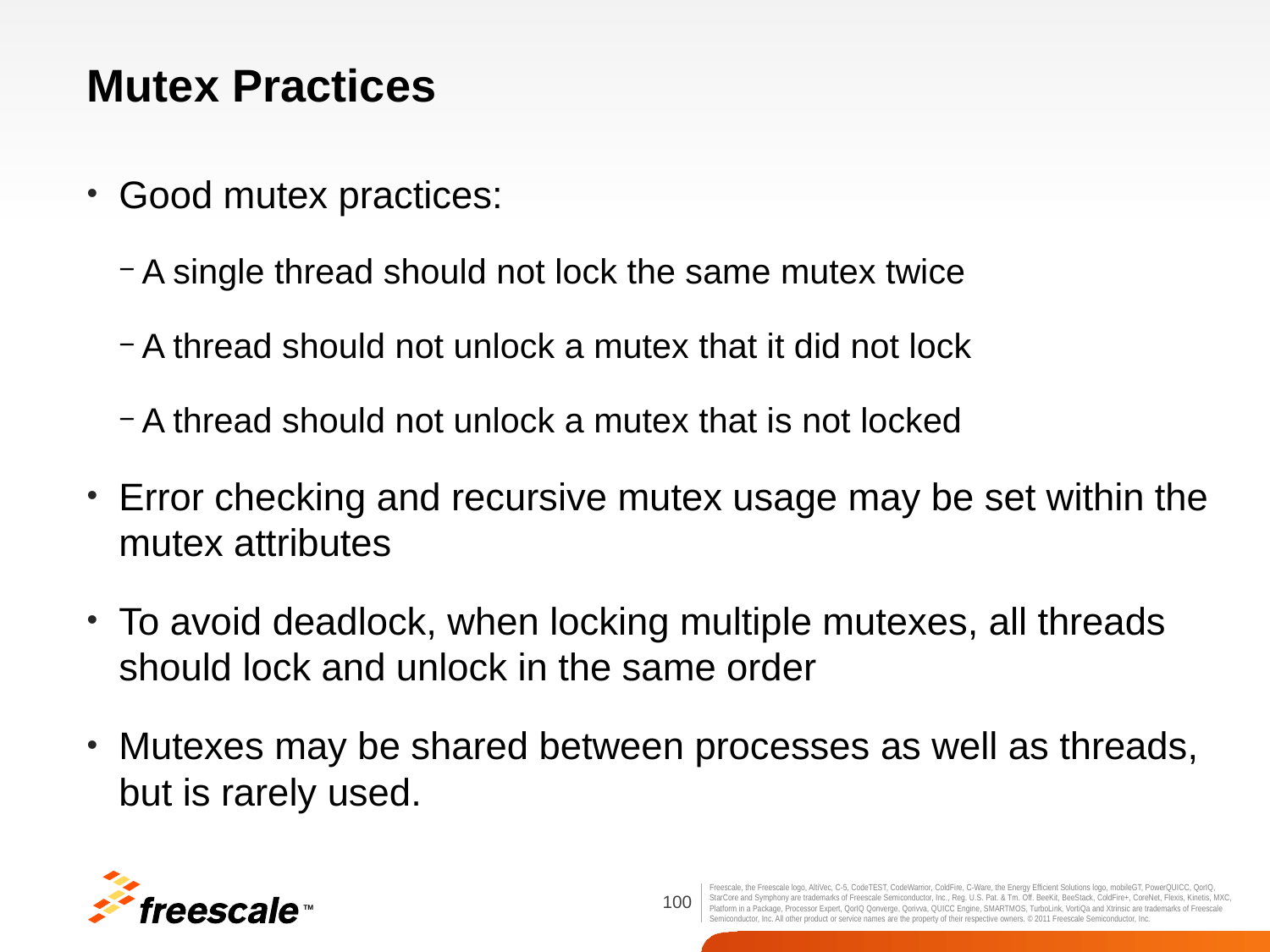

# Mutex Practices
Good mutex practices:
A single thread should not lock the same mutex twice
A thread should not unlock a mutex that it did not lock
A thread should not unlock a mutex that is not locked
Error checking and recursive mutex usage may be set within the mutex attributes
To avoid deadlock, when locking multiple mutexes, all threads should lock and unlock in the same order
Mutexes may be shared between processes as well as threads, but is rarely used.